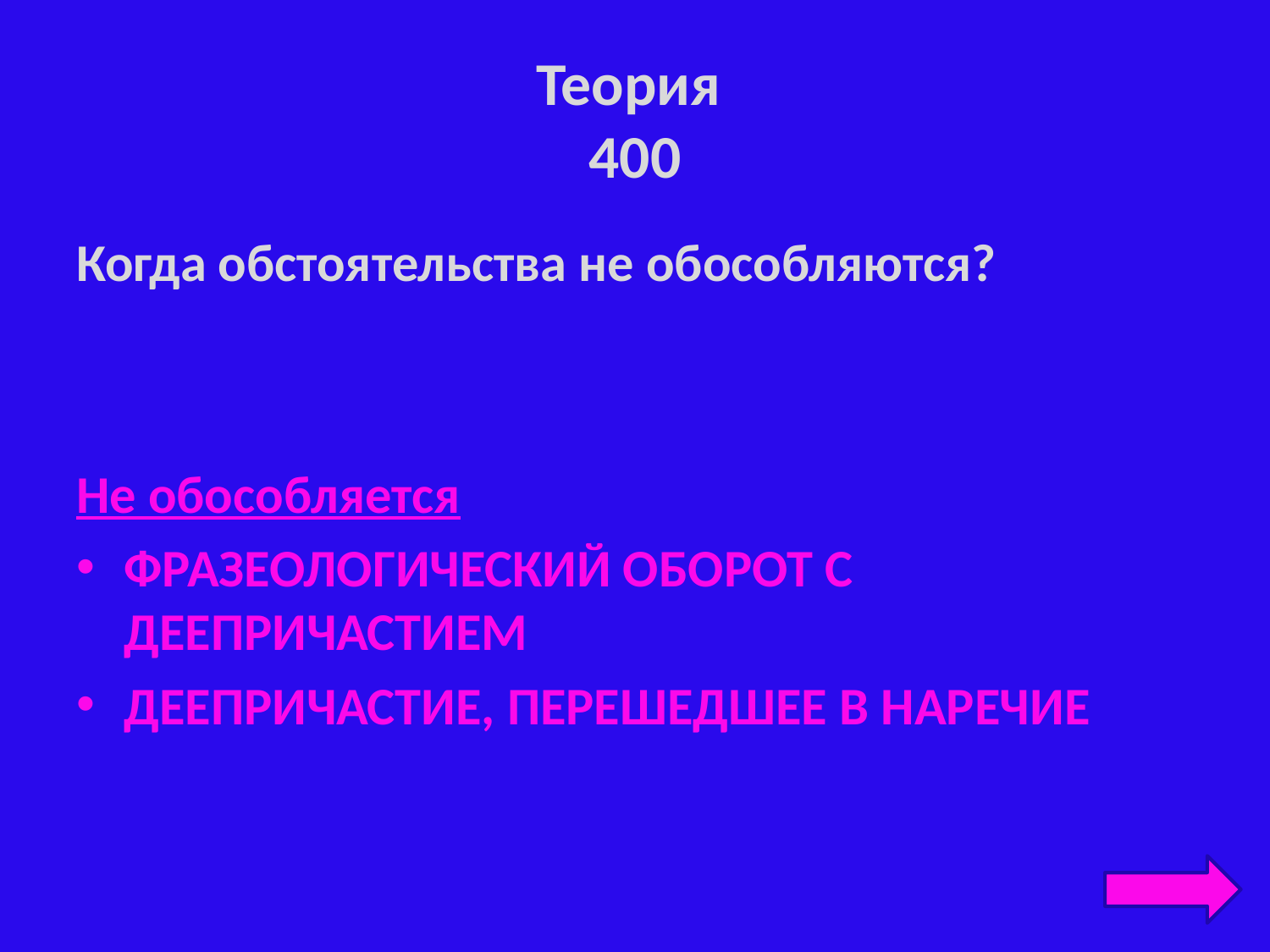

# Теория 400
Когда обстоятельства не обособляются?

Не обособляется
ФРАЗЕОЛОГИЧЕСКИЙ ОБОРОТ С ДЕЕПРИЧАСТИЕМ
ДЕЕПРИЧАСТИЕ, ПЕРЕШЕДШЕЕ В НАРЕЧИЕ